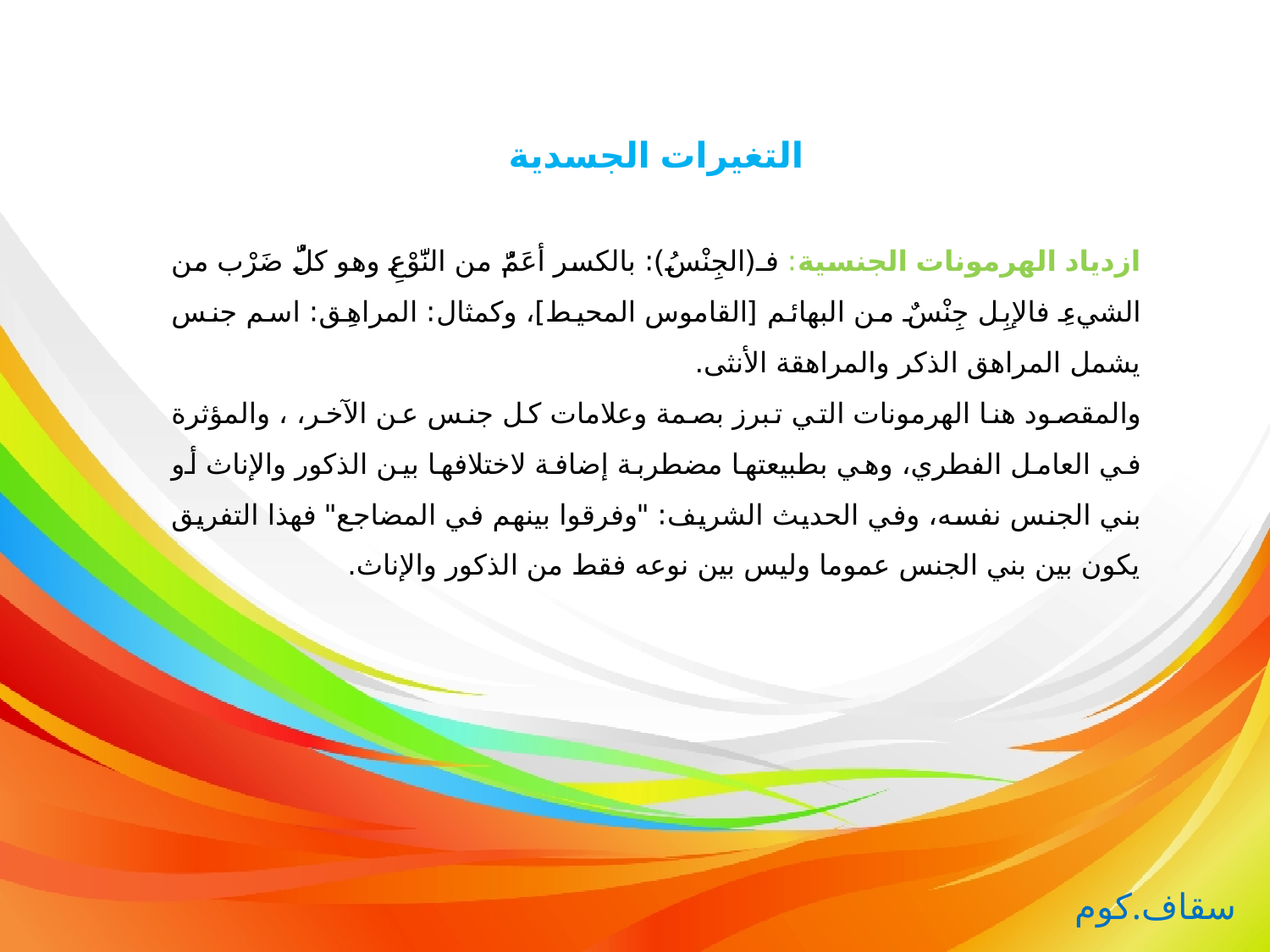

التغيرات الجسدية

ازدياد الهرمونات الجنسية: فـ(الجِنْسُ): بالكسر أعَمُّ من النَّوْعِ وهو كلُّ ضَرْب من الشيءِ فالإبِل جِنْسٌ من البهائم [القاموس المحيط]، وكمثال: المراهِق: اسم جنس يشمل المراهق الذكر والمراهقة الأنثى.
والمقصود هنا الهرمونات التي تبرز بصمة وعلامات كل جنس عن الآخر، ، والمؤثرة في العامل الفطري، وهي بطبيعتها مضطربة إضافة لاختلافها بين الذكور والإناث أو بني الجنس نفسه، وفي الحديث الشريف: "وفرقوا بينهم في المضاجع" فهذا التفريق يكون بين بني الجنس عموما وليس بين نوعه فقط من الذكور والإناث.